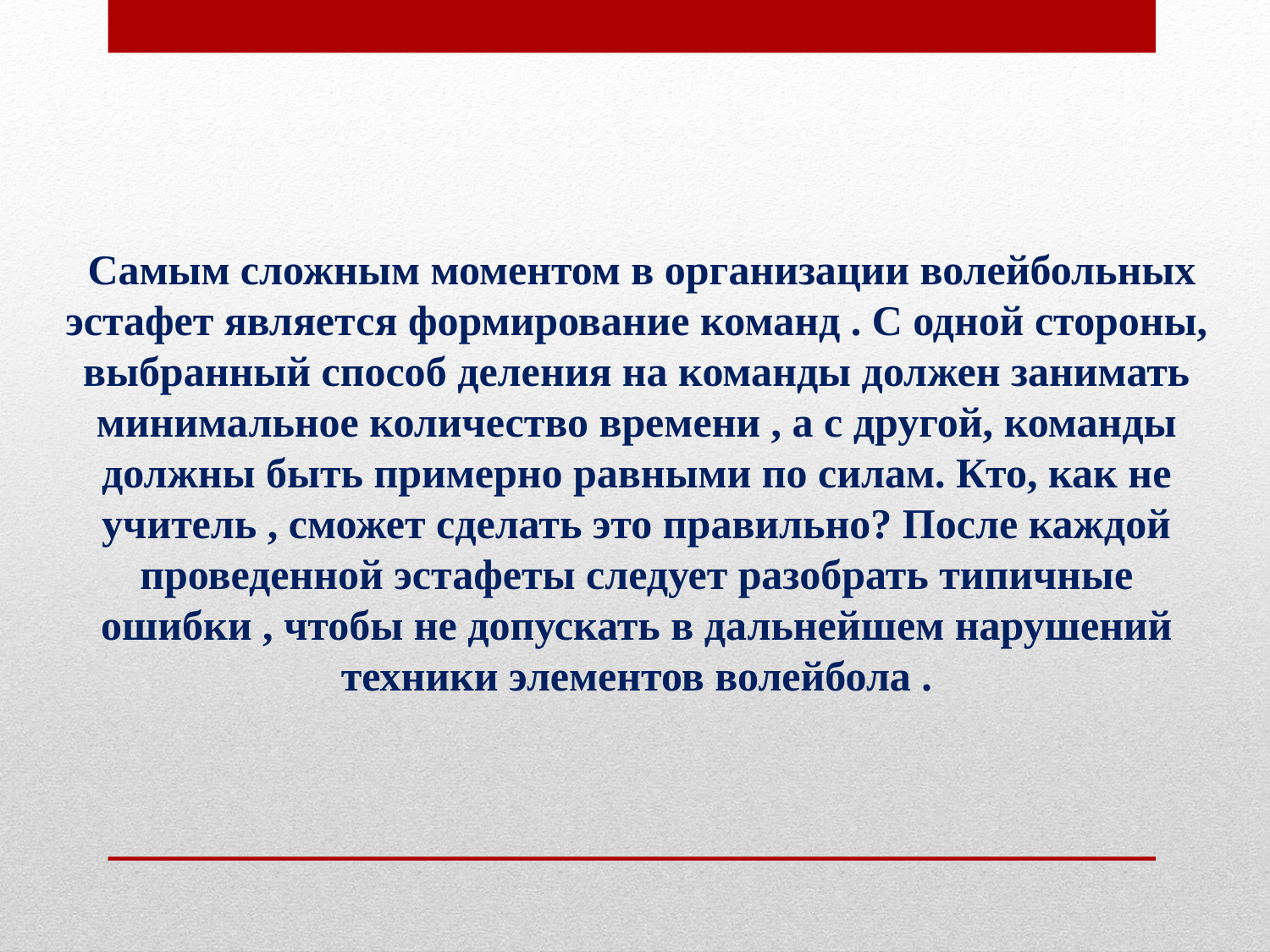

Самым сложным моментом в организации волейбольных эстафет является формирование команд . С одной стороны, выбранный способ деления на команды должен занимать минимальное количество времени , а с другой, команды должны быть примерно равными по силам. Кто, как не учитель , сможет сделать это правильно? После каждой проведенной эстафеты следует разобрать типичные ошибки , чтобы не допускать в дальнейшем нарушений техники элементов волейбола .